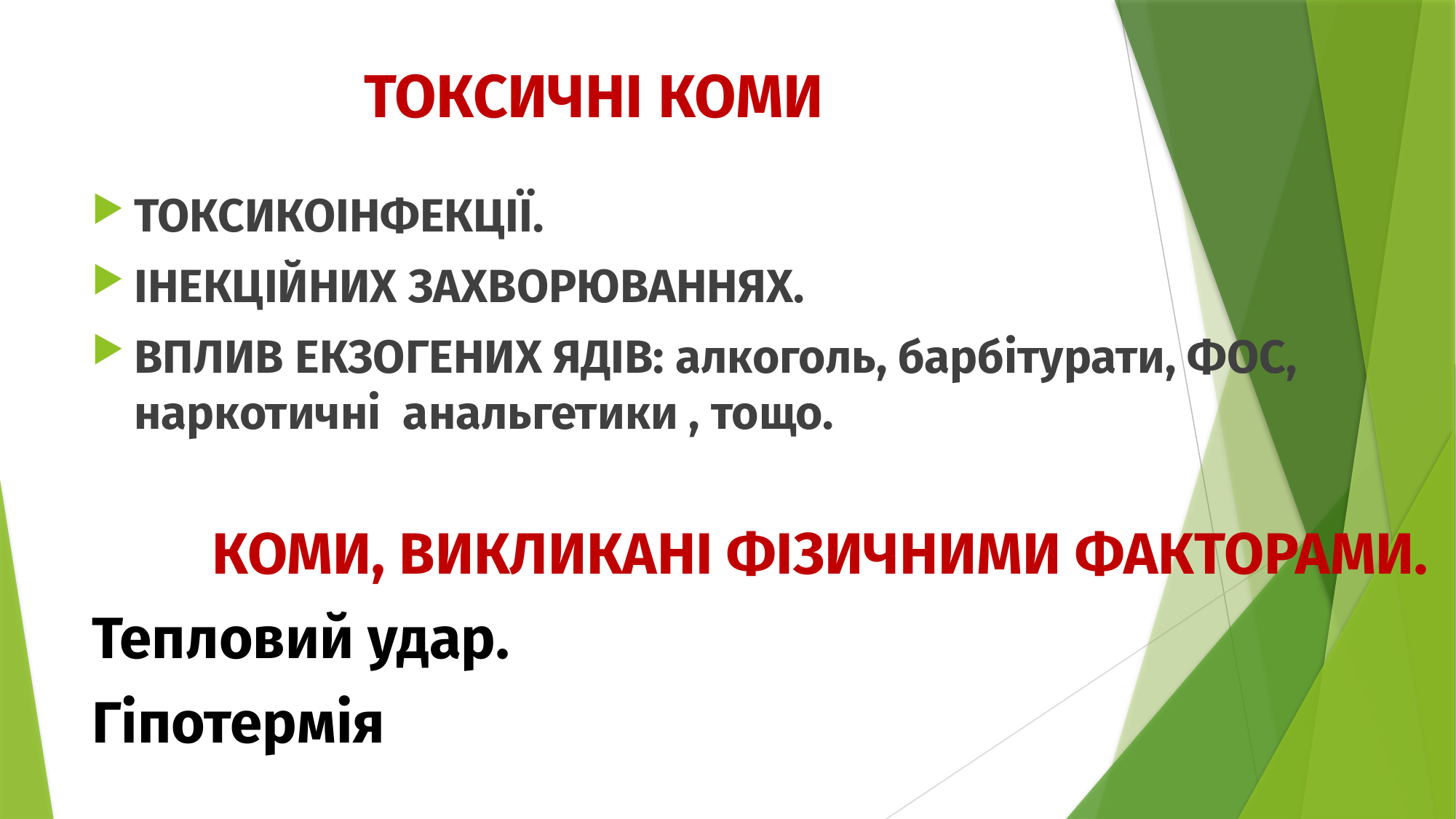

# ТОКСИЧНІ КОМИ
ТОКСИКОІНФЕКЦІЇ.
ІНЕКЦІЙНИХ ЗАХВОРЮВАННЯХ.
ВПЛИВ ЕКЗОГЕНИХ ЯДІВ: алкоголь, барбітурати, ФОС, наркотичні  анальгетики , тощо.

		 КОМИ, ВИКЛИКАНІ ФІЗИЧНИМИ ФАКТОРАМИ.
Тепловий удар.
Гіпотермія